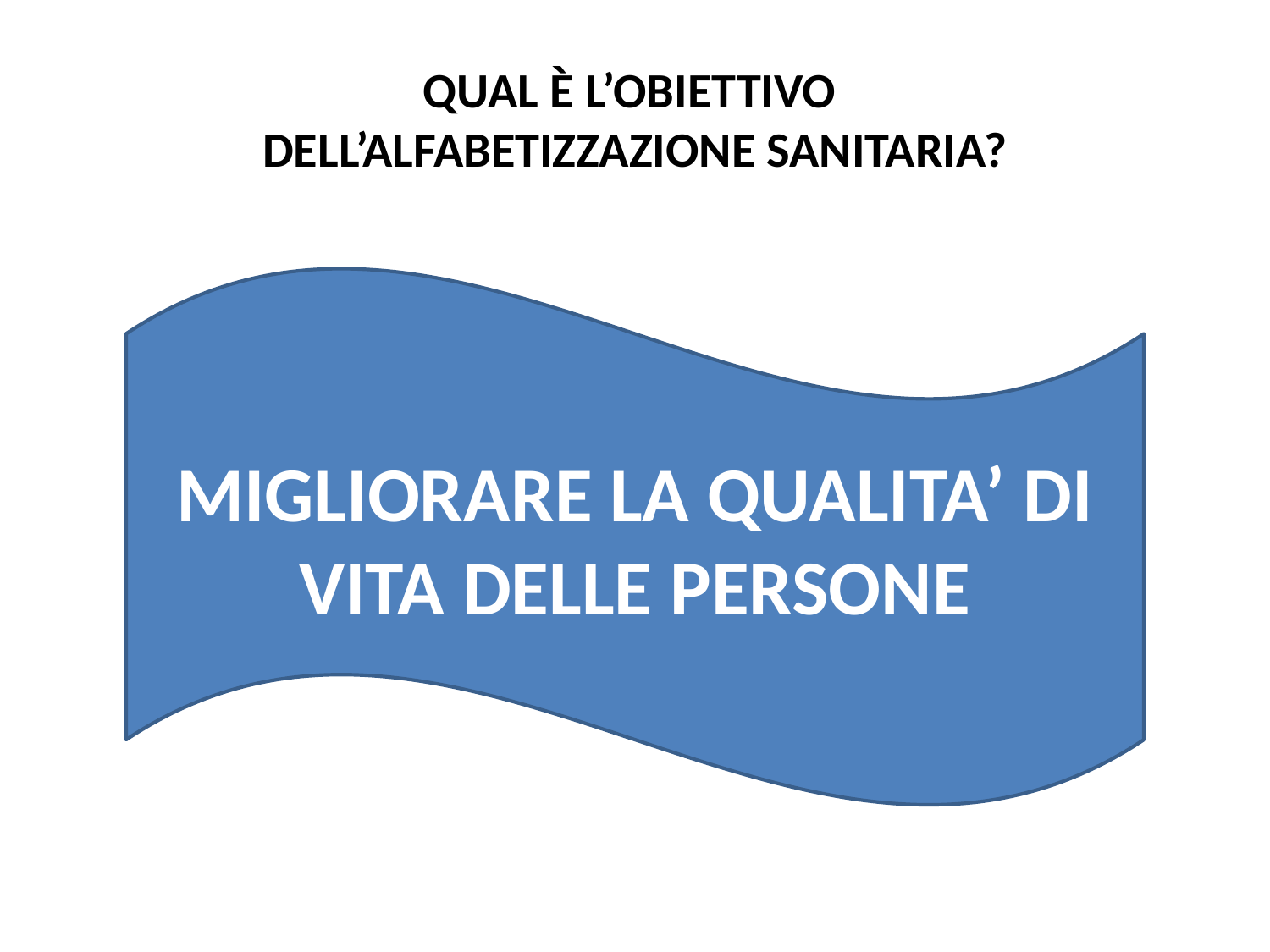

# QUAL È L’OBIETTIVO DELL’ALFABETIZZAZIONE SANITARIA?
MIGLIORARE LA QUALITA’ DI VITA DELLE PERSONE